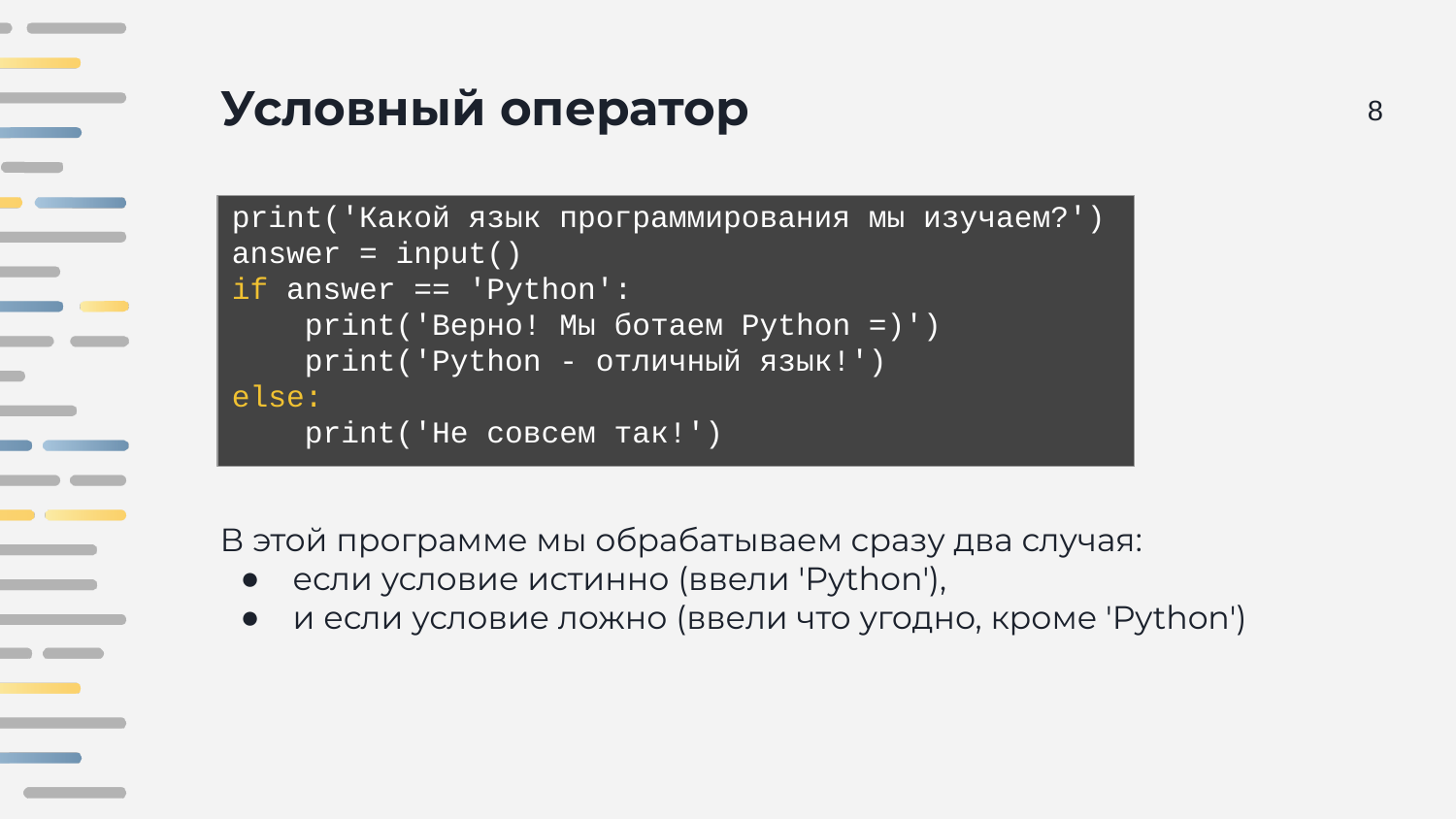

Условный оператор
8
print('Какой язык программирования мы изучаем?')
answer = input()
if answer == 'Python':
    print('Верно! Мы ботаем Python =)')
    print('Python - отличный язык!')
else:
    print('Не совсем так!')
В этой программе мы обрабатываем сразу два случая:
если условие истинно (ввели 'Python'),
и если условие ложно (ввели что угодно, кроме 'Python')